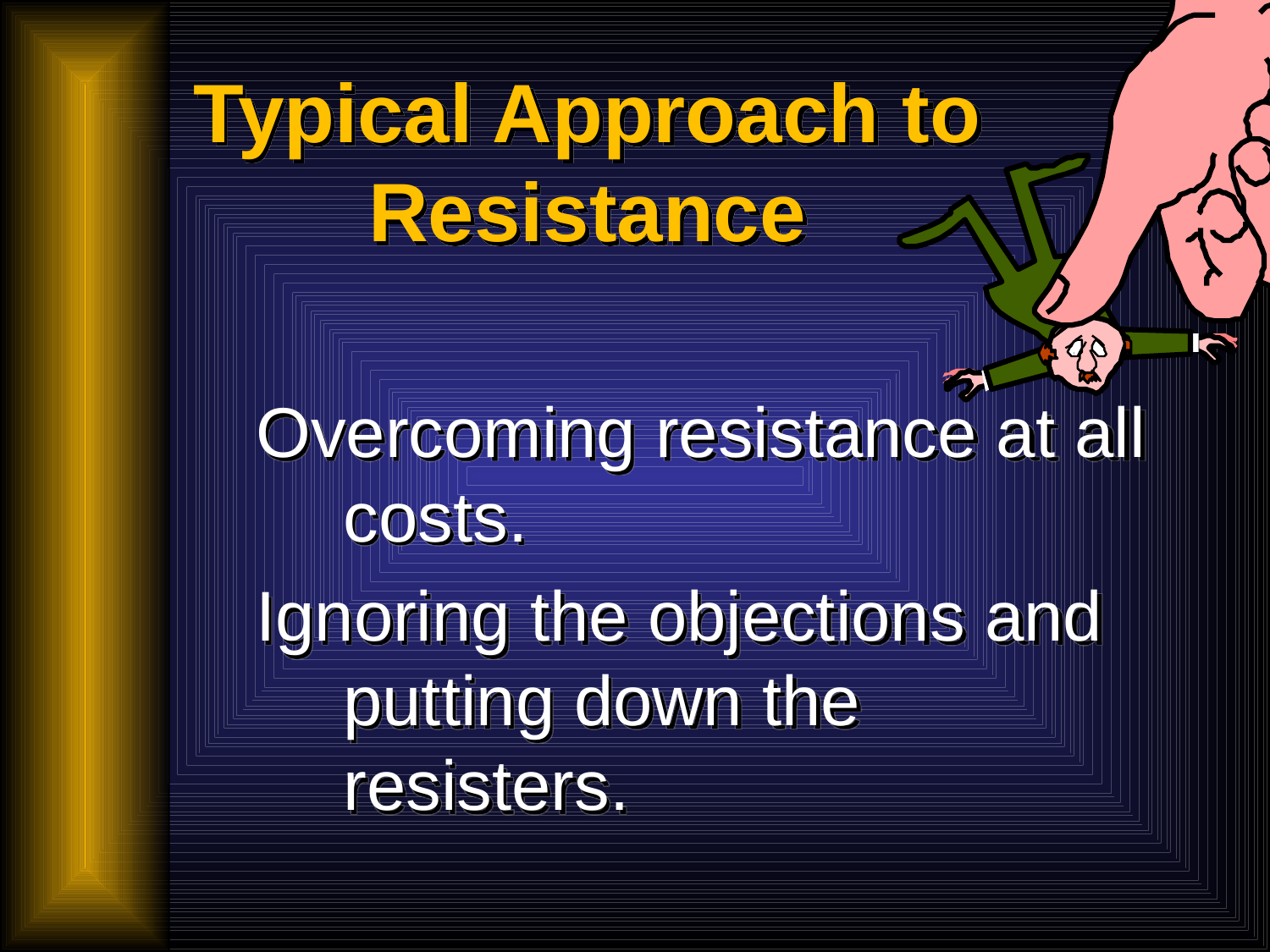

# Typical Approach to Resistance
Overcoming resistance at all costs.
Ignoring the objections and putting down the resisters.